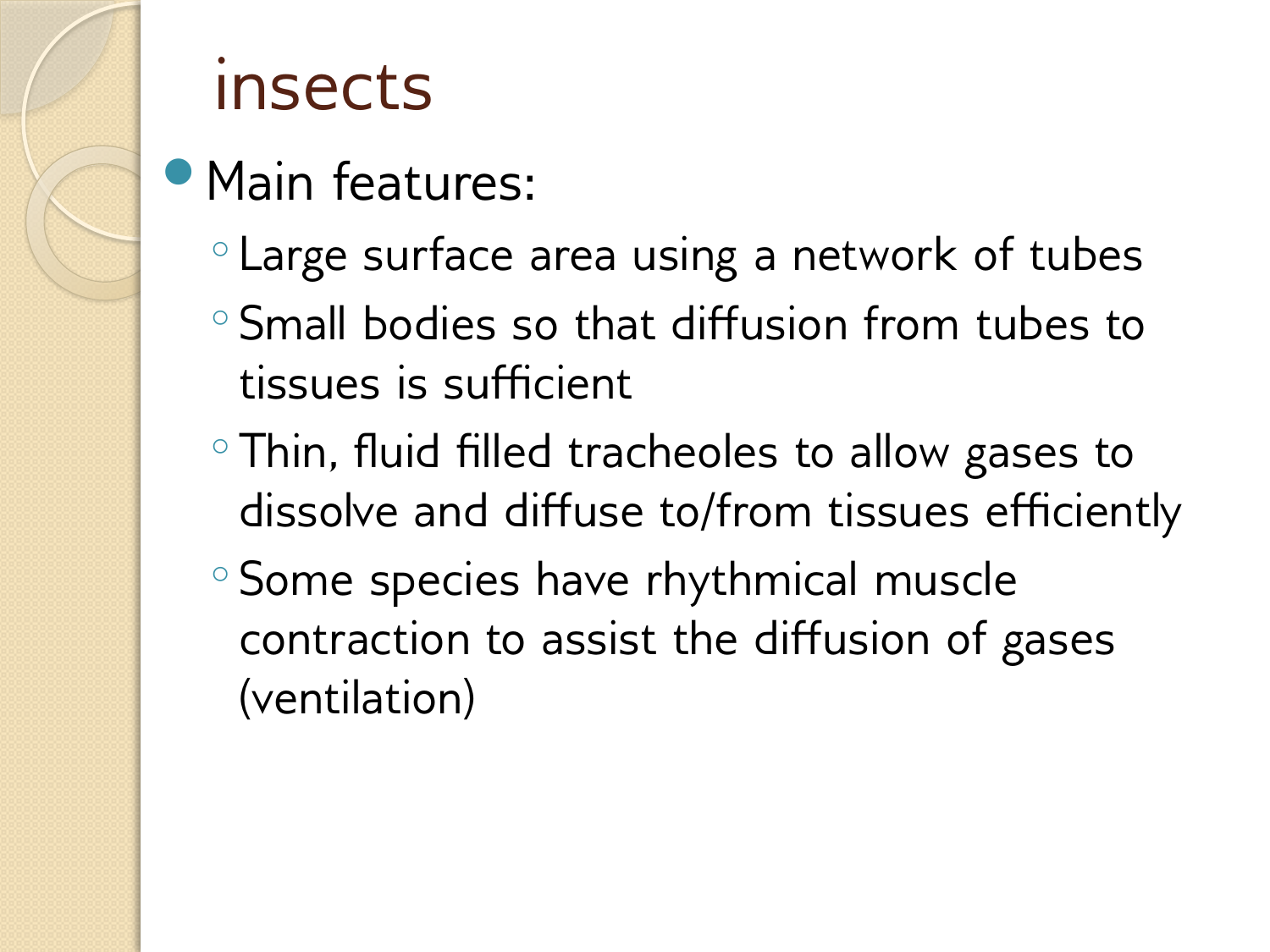

# insects
Main features:
Large surface area using a network of tubes
Small bodies so that diffusion from tubes to tissues is sufficient
Thin, fluid filled tracheoles to allow gases to dissolve and diffuse to/from tissues efficiently
Some species have rhythmical muscle contraction to assist the diffusion of gases (ventilation)